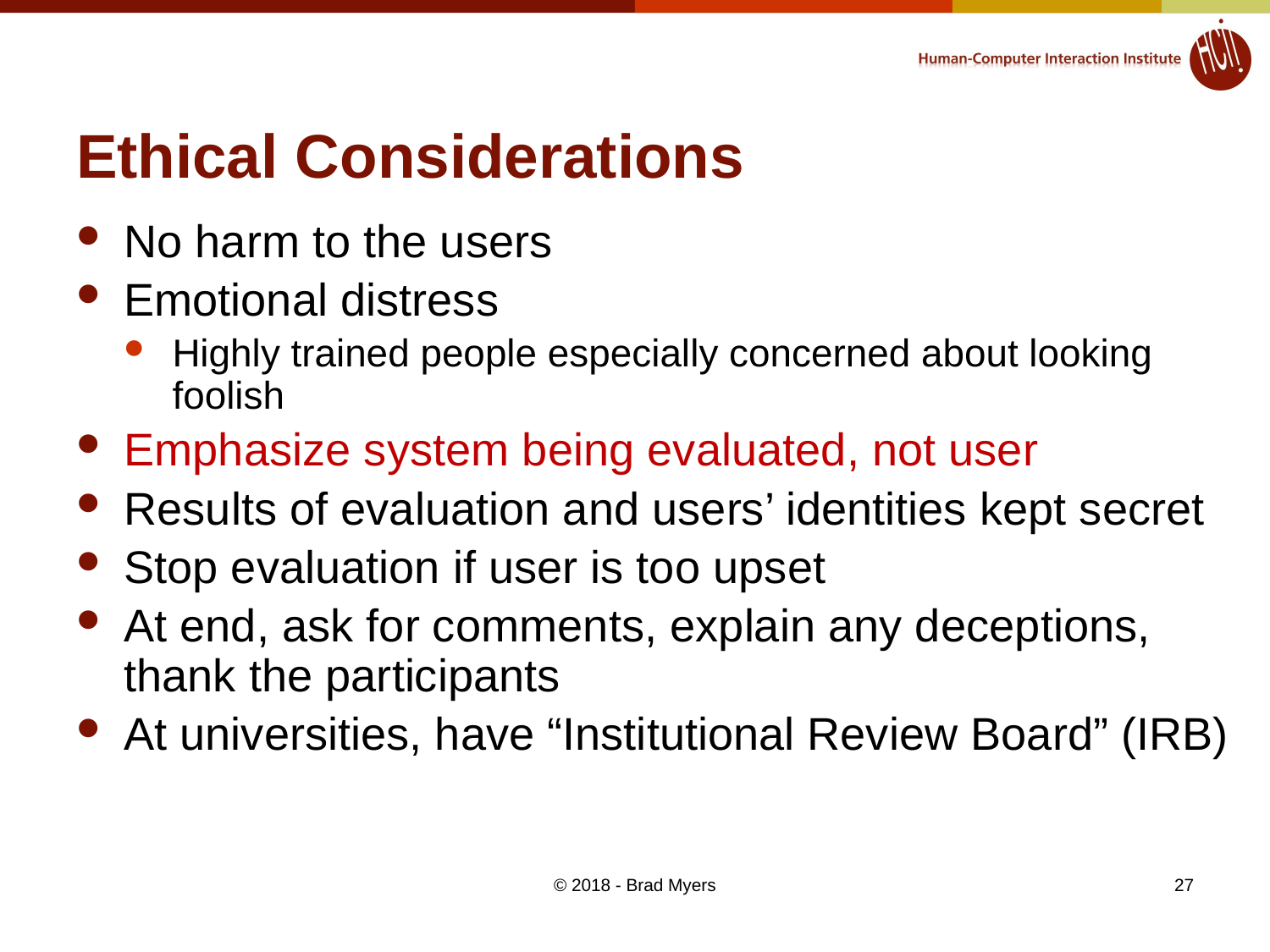

# Ethical Considerations
No harm to the users
Emotional distress
Highly trained people especially concerned about looking foolish
Emphasize system being evaluated, not user
Results of evaluation and users’ identities kept secret
Stop evaluation if user is too upset
At end, ask for comments, explain any deceptions, thank the participants
At universities, have “Institutional Review Board” (IRB)
© 2018 - Brad Myers
27